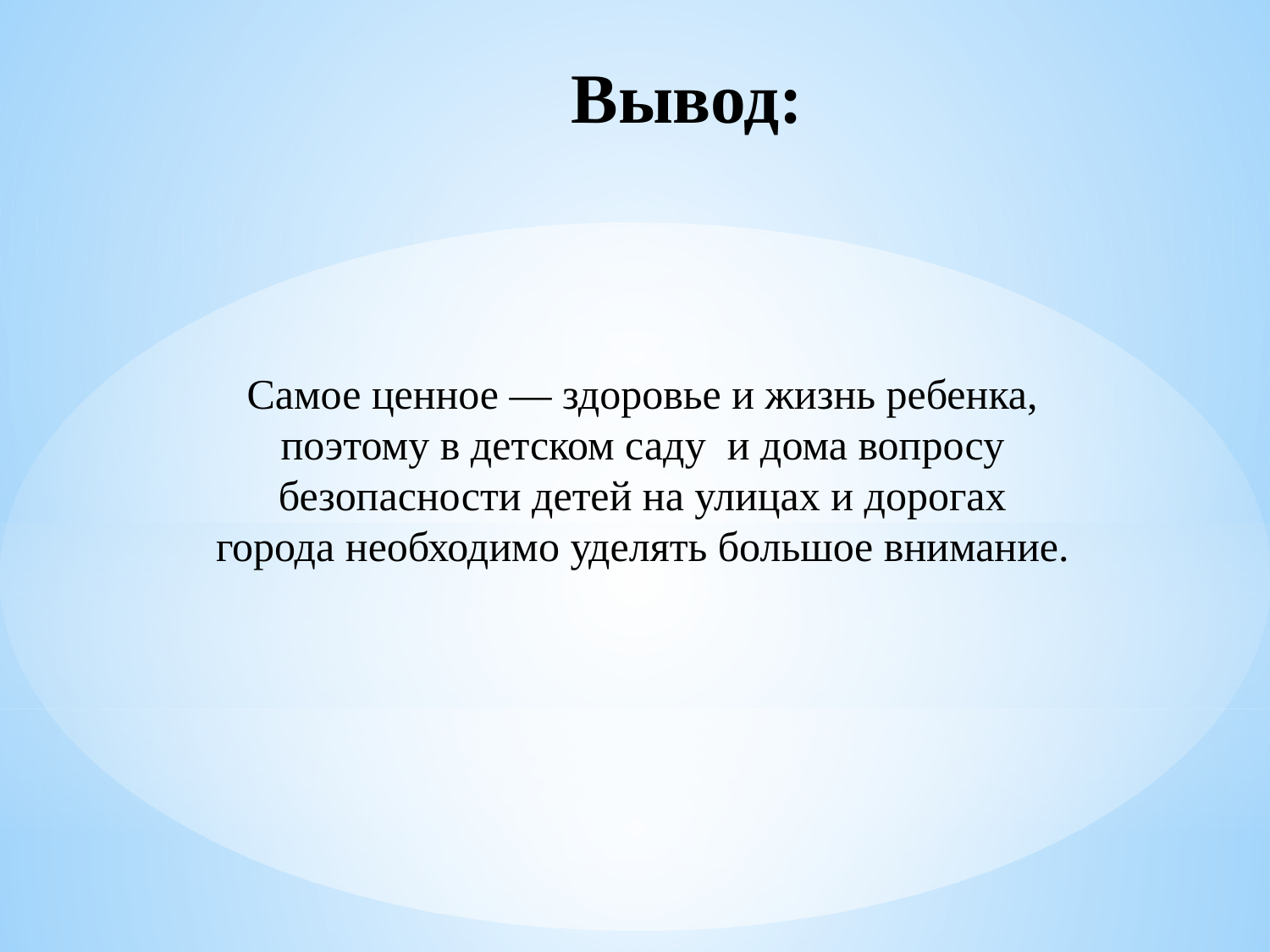

# Вывод:

Самое ценное — здоровье и жизнь ребенка, поэтому в детском саду  и дома вопросу безопасности детей на улицах и дорогах города необходимо уделять большое внимание.